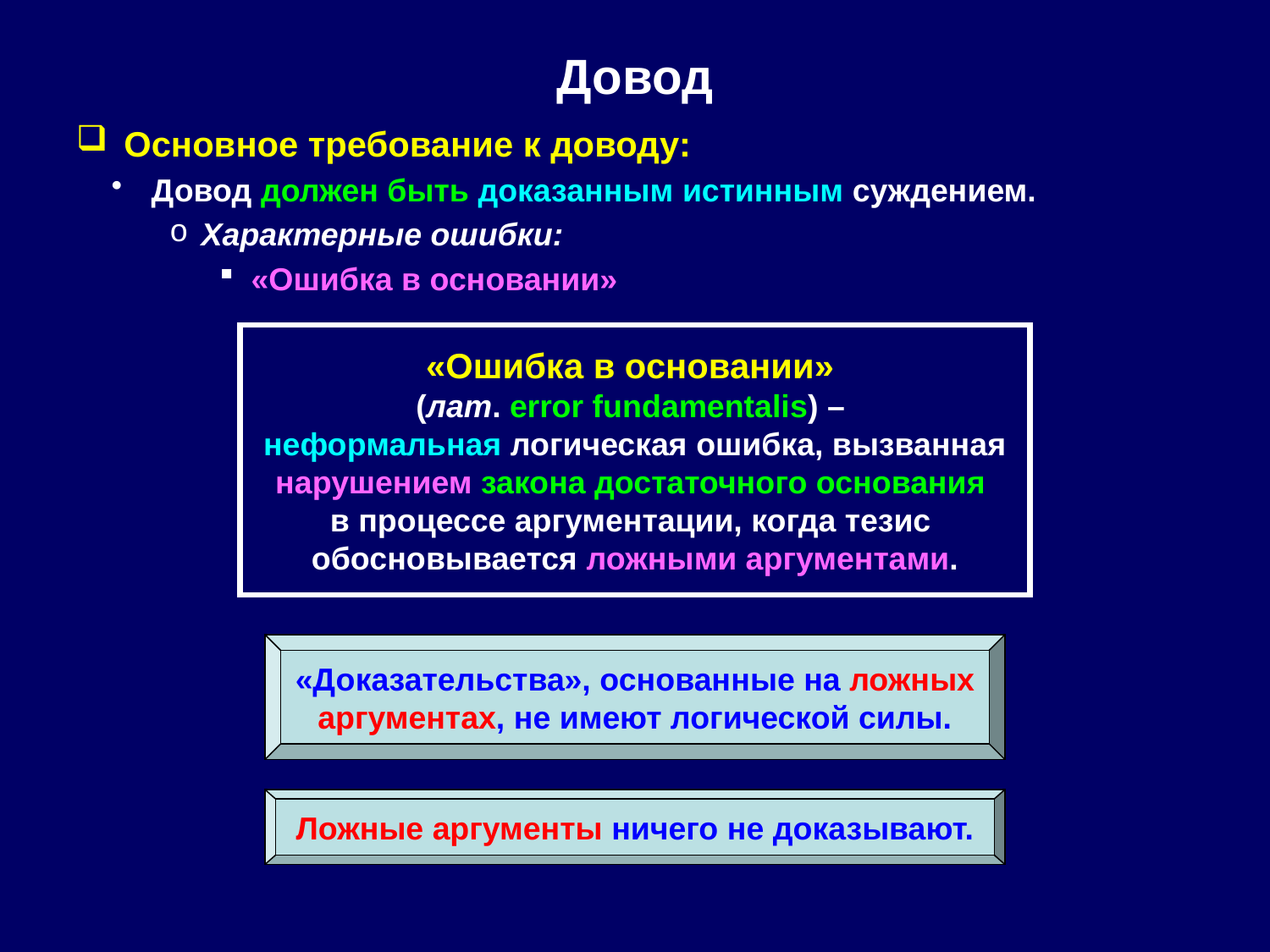

# Довод
Основное требование к доводу:
Довод должен быть доказанным истинным суждением.
Характерные ошибки:
«Ошибка в основании»
«Ошибка в основании»
(лат. error fundamentalis) –
неформальная логическая ошибка, вызванная нарушением закона достаточного основания
в процессе аргументации, когда тезис
обосновывается ложными аргументами.
«Доказательства», основанные на ложных аргументах, не имеют логической силы.
Ложные аргументы ничего не доказывают.